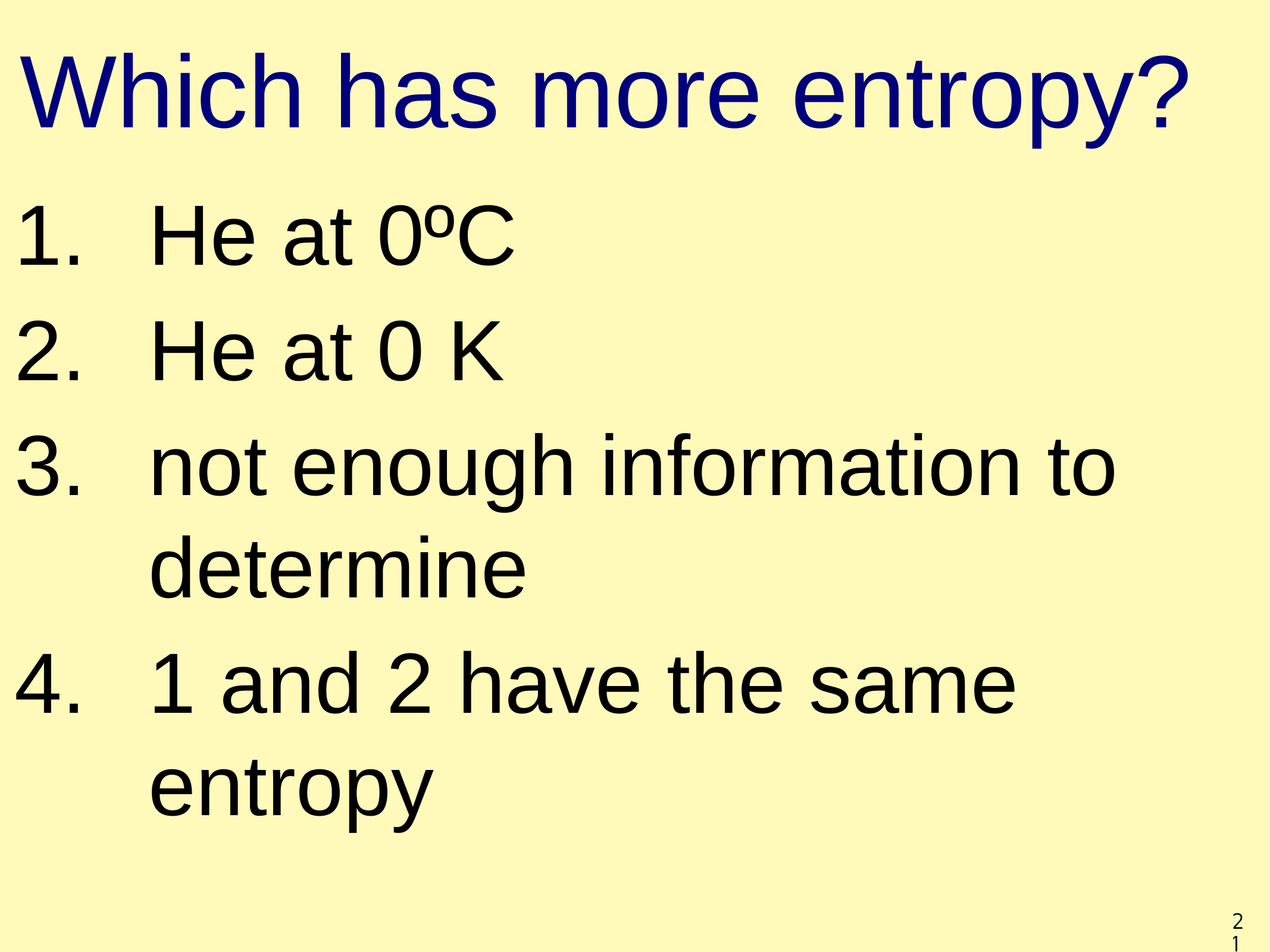

# Which has more entropy?
He at 0ºC
He at 0 K
not enough information to determine
1 and 2 have the same entropy
21